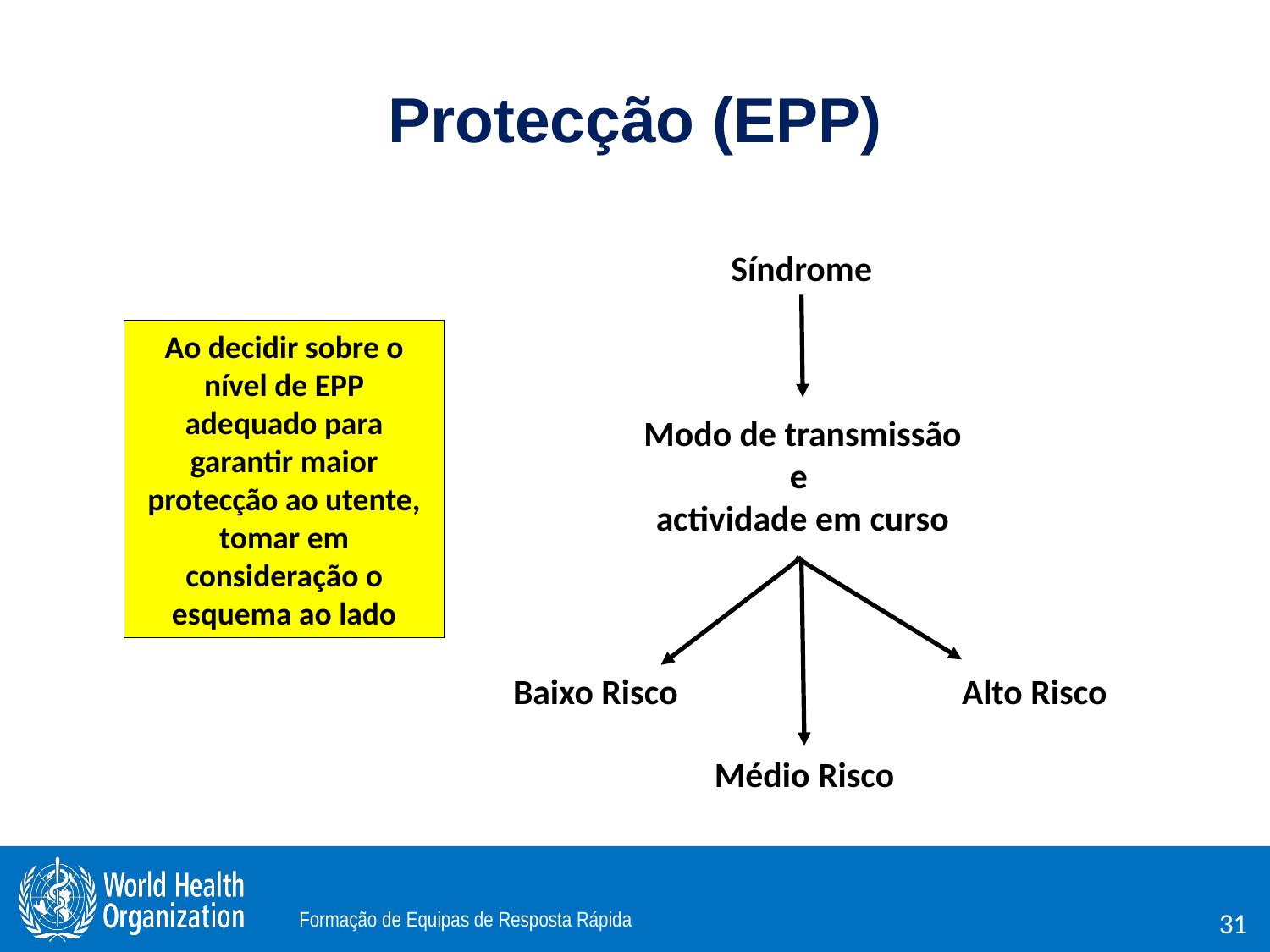

# Protecção (EPP)
Síndrome
Modo de transmissão
e
actividade em curso
Baixo Risco
Alto Risco
Médio Risco
Ao decidir sobre o nível de EPP adequado para garantir maior protecção ao utente, tomar em consideração o esquema ao lado